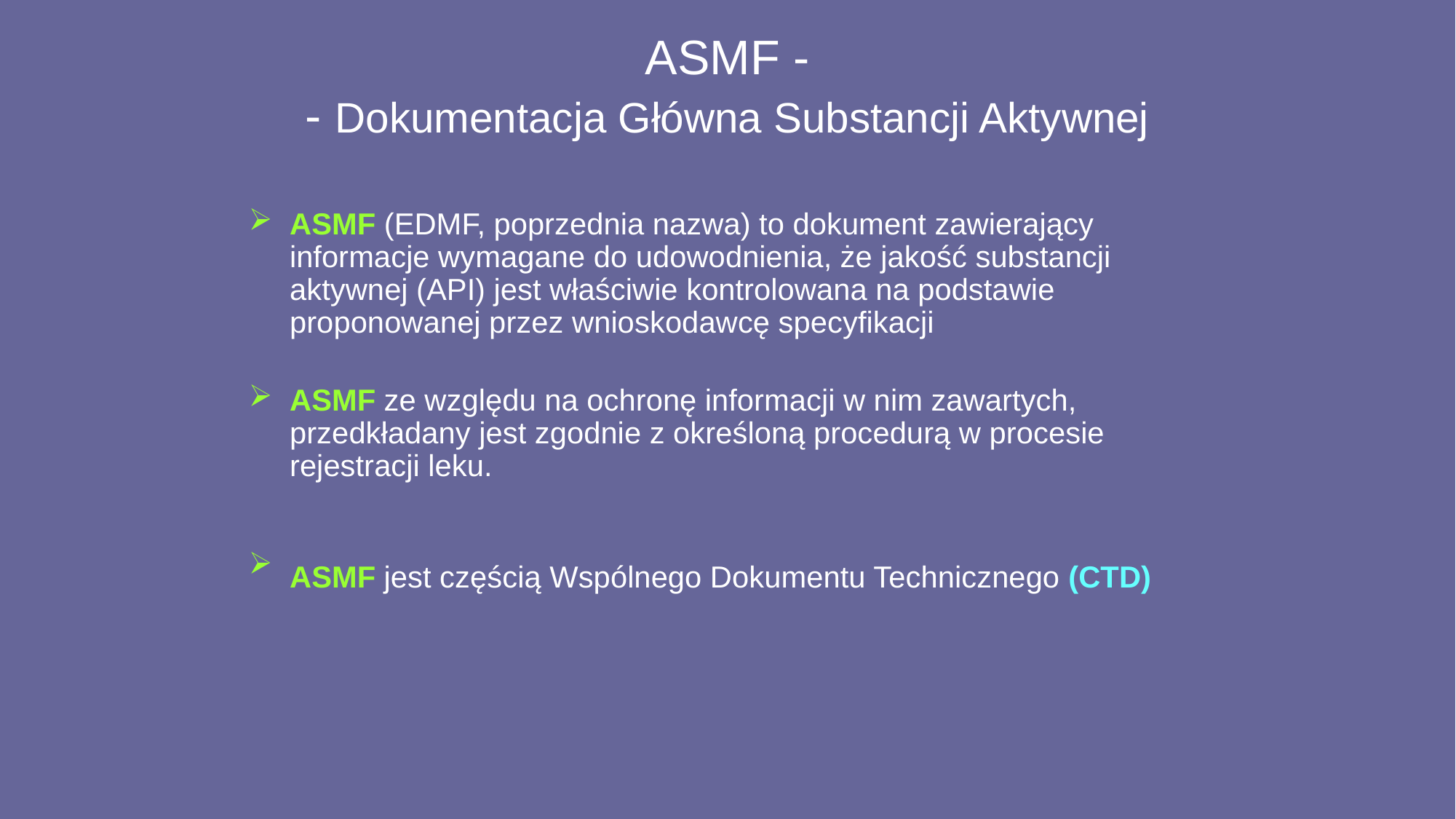

# ASMF - - Dokumentacja Główna Substancji Aktywnej
ASMF (EDMF, poprzednia nazwa) to dokument zawierający informacje wymagane do udowodnienia, że jakość substancji aktywnej (API) jest właściwie kontrolowana na podstawie proponowanej przez wnioskodawcę specyfikacji
ASMF ze względu na ochronę informacji w nim zawartych, przedkładany jest zgodnie z określoną procedurą w procesie rejestracji leku.

ASMF jest częścią Wspólnego Dokumentu Technicznego (CTD)